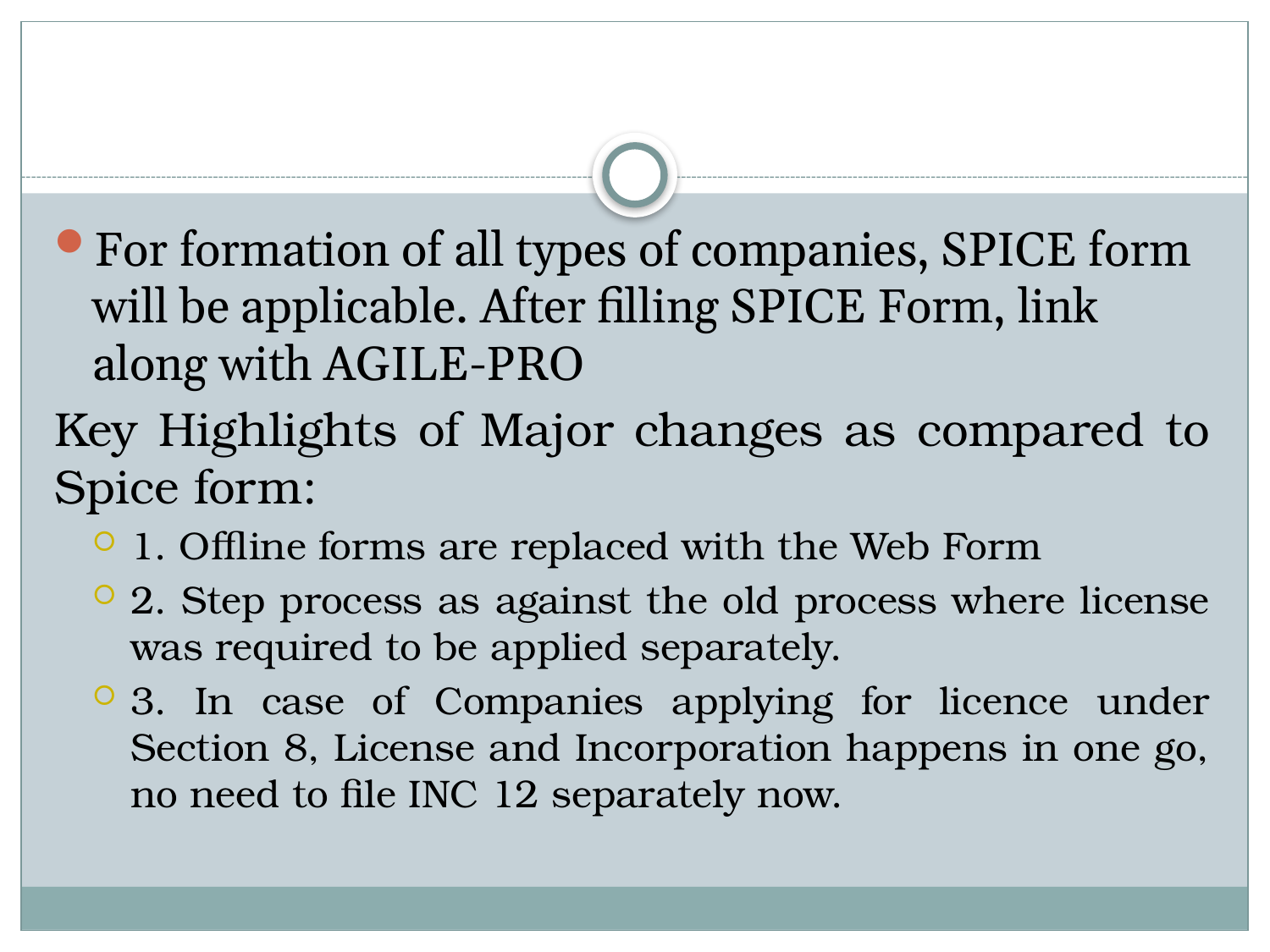

#
For formation of all types of companies, SPICE form will be applicable. After filling SPICE Form, link along with AGILE-PRO
Key Highlights of Major changes as compared to Spice form:
1. Offline forms are replaced with the Web Form
2. Step process as against the old process where license was required to be applied separately.
3. In case of Companies applying for licence under Section 8, License and Incorporation happens in one go, no need to file INC 12 separately now.